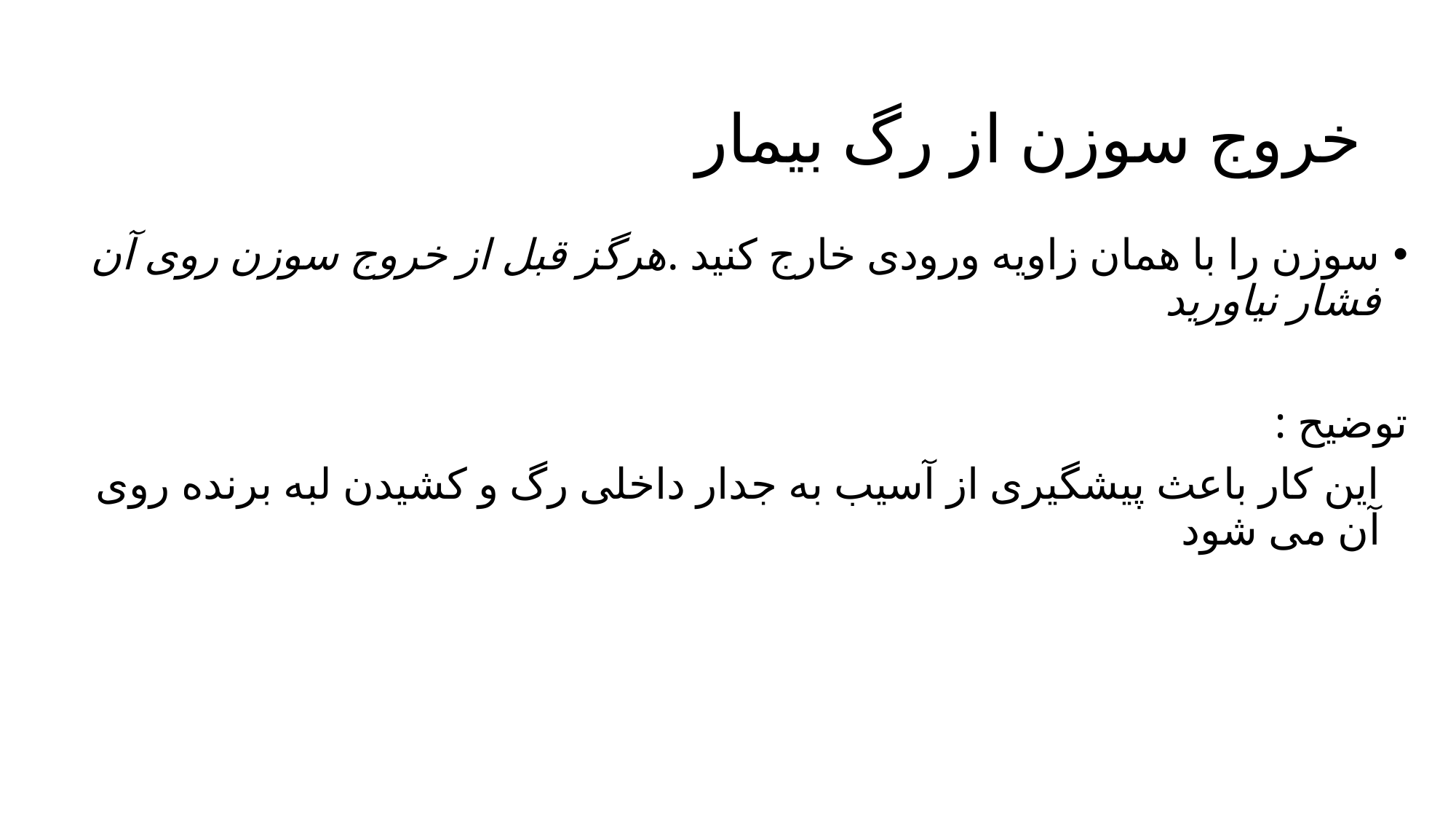

#
خروج سوزن از رگ بیمار
سوزن را با همان زاویه ورودی خارج کنید .هرگز قبل از خروج سوزن روی آن فشار نیاورید

	توضیح :
		این کار باعث پیشگیری از آسیب به جدار داخلی رگ و کشیدن لبه برنده روی آن می شود